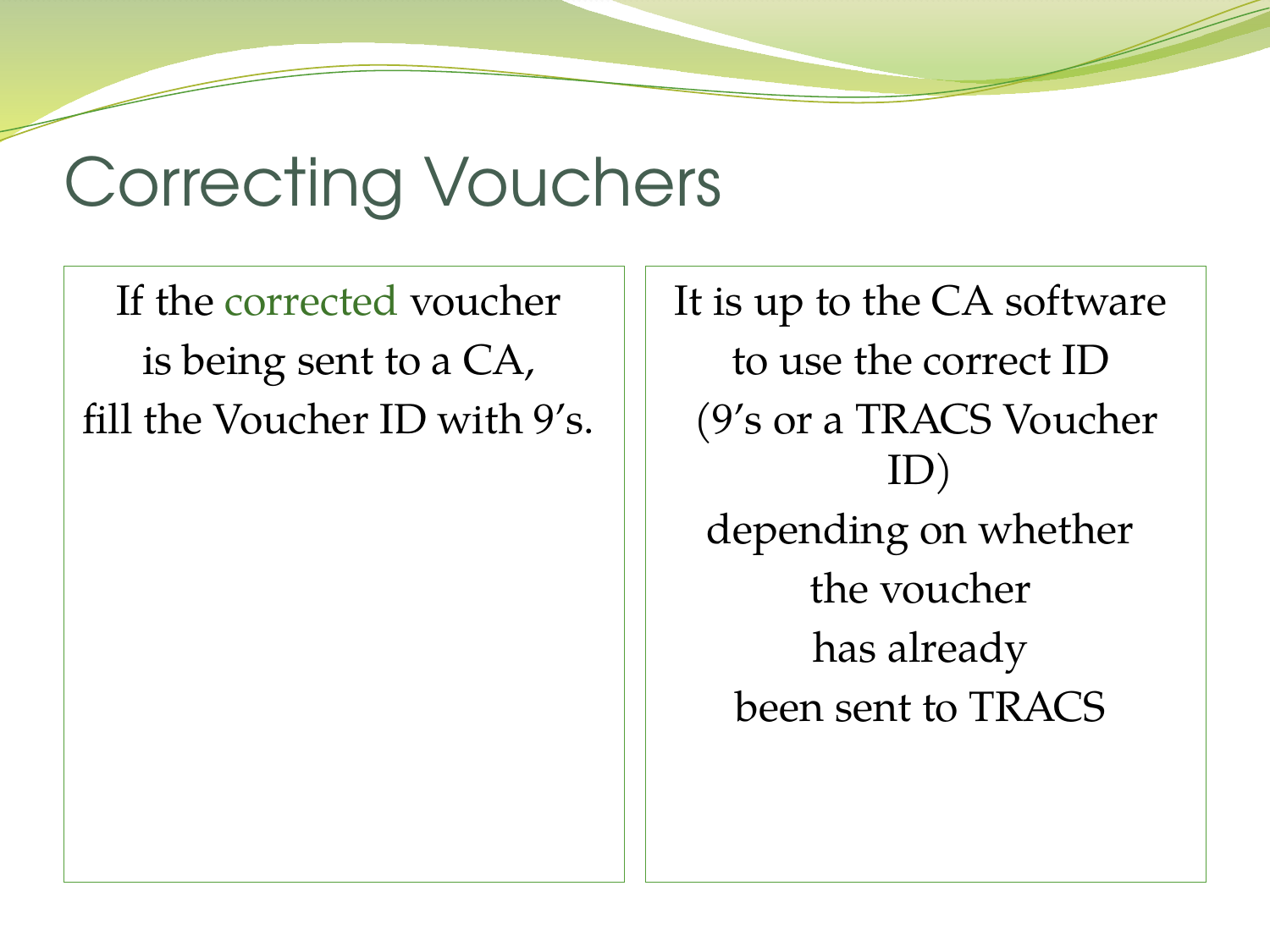

# Correcting Vouchers
If the corrected voucher
is being sent to a CA,
fill the Voucher ID with 9’s.

It is up to the CA software
to use the correct ID
(9’s or a TRACS Voucher ID)
depending on whether
the voucher
has already
been sent to TRACS